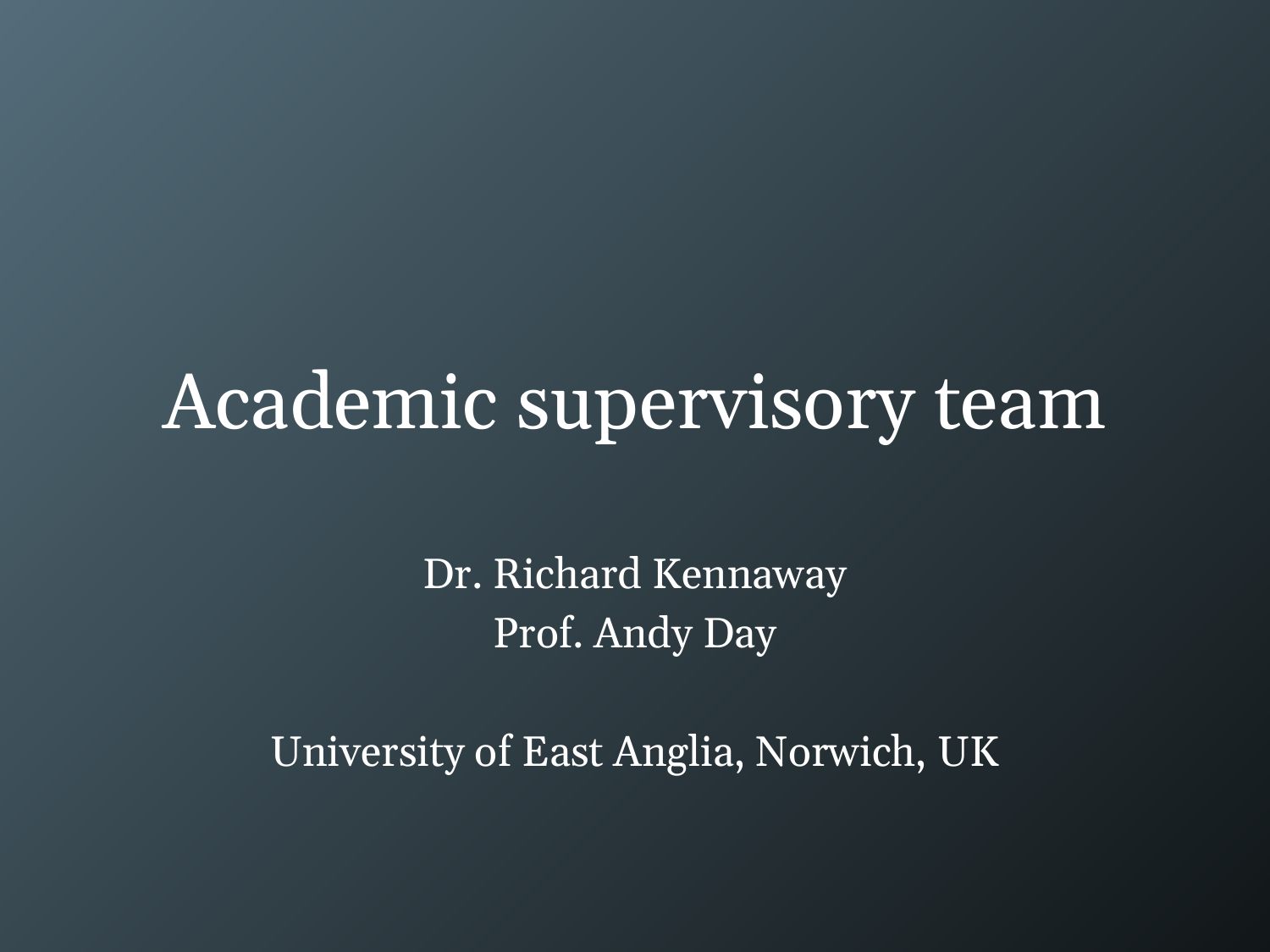

# Academic supervisory team
Dr. Richard Kennaway
Prof. Andy Day

University of East Anglia, Norwich, UK